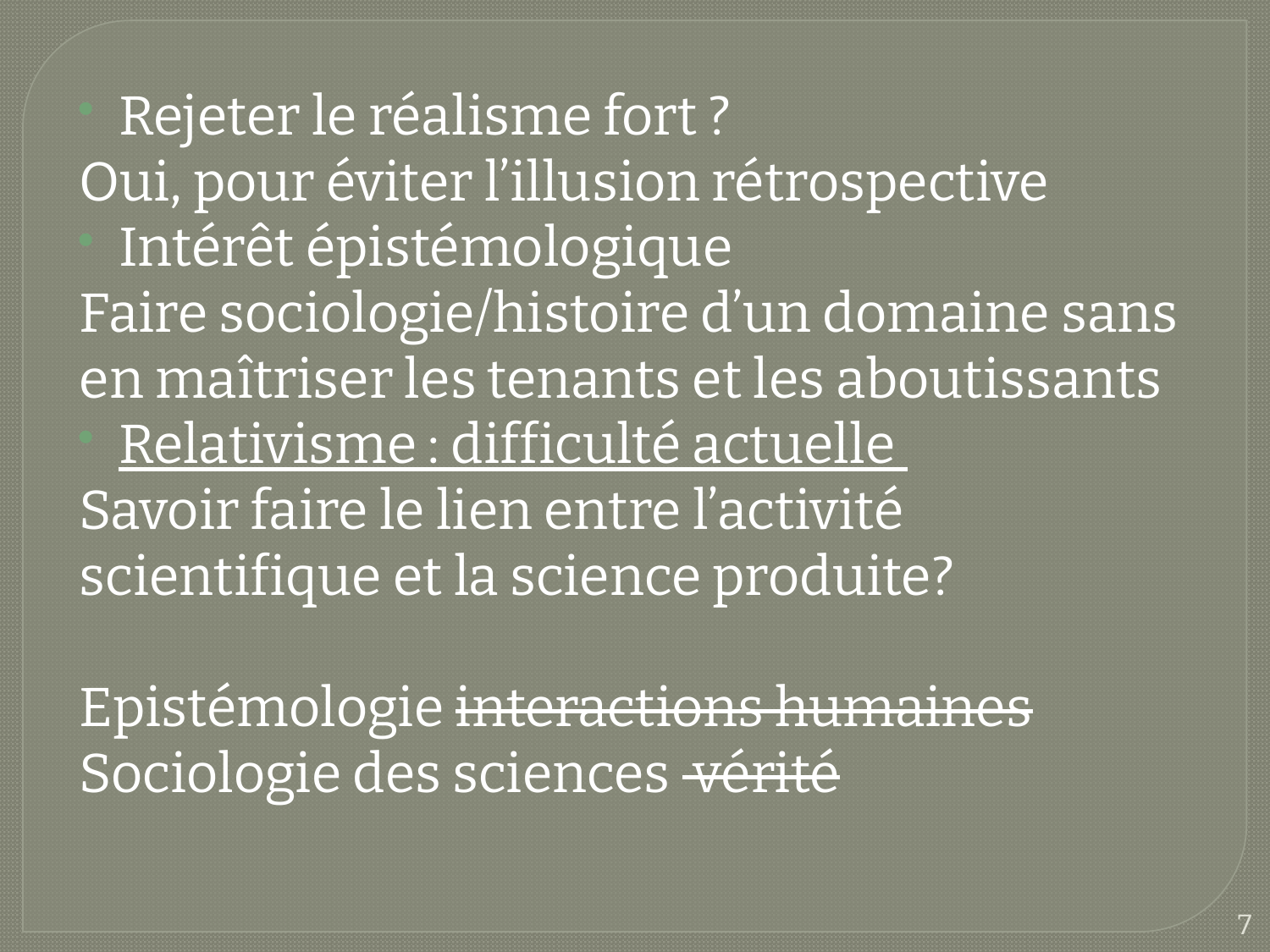

Rejeter le réalisme fort ?
Oui, pour éviter l’illusion rétrospective
Intérêt épistémologique
Faire sociologie/histoire d’un domaine sans en maîtriser les tenants et les aboutissants
Relativisme : difficulté actuelle
Savoir faire le lien entre l’activité scientifique et la science produite?

Epistémologie interactions humaines
Sociologie des sciences  vérité
7